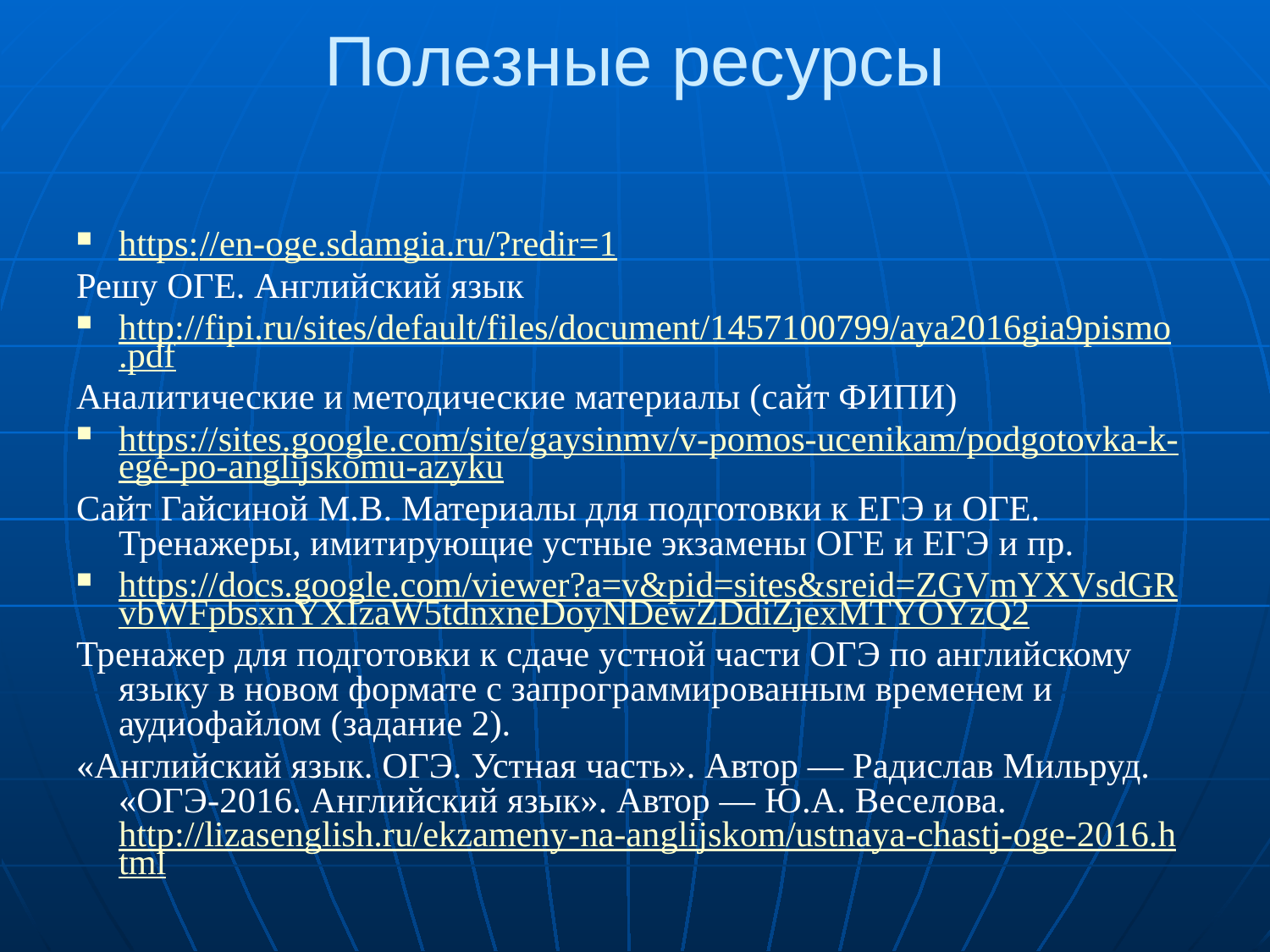

https://en-oge.sdamgia.ru/?redir=1
Решу ОГЕ. Английский язык
http://fipi.ru/sites/default/files/document/1457100799/aya2016gia9pismo.pdf
Аналитические и методические материалы (сайт ФИПИ)
https://sites.google.com/site/gaysinmv/v-pomos-ucenikam/podgotovka-k-ege-po-anglijskomu-azyku
Сайт Гайсиной М.В. Материалы для подготовки к ЕГЭ и ОГЕ. Тренажеры, имитирующие устные экзамены ОГЕ и ЕГЭ и пр.
https://docs.google.com/viewer?a=v&pid=sites&sreid=ZGVmYXVsdGRvbWFpbsxnYXIzaW5tdnxneDoyNDewZDdiZjexMTYOYzQ2
Тренажер для подготовки к сдаче устной части ОГЭ по английскому языку в новом формате с запрограммированным временем и аудиофайлом (задание 2).
«Английский язык. ОГЭ. Устная часть». Автор — Радислав Мильруд. «ОГЭ-2016. Английский язык». Автор — Ю.А. Веселова. http://lizasenglish.ru/ekzameny-na-anglijskom/ustnaya-chastj-oge-2016.html
Полезные ресурсы